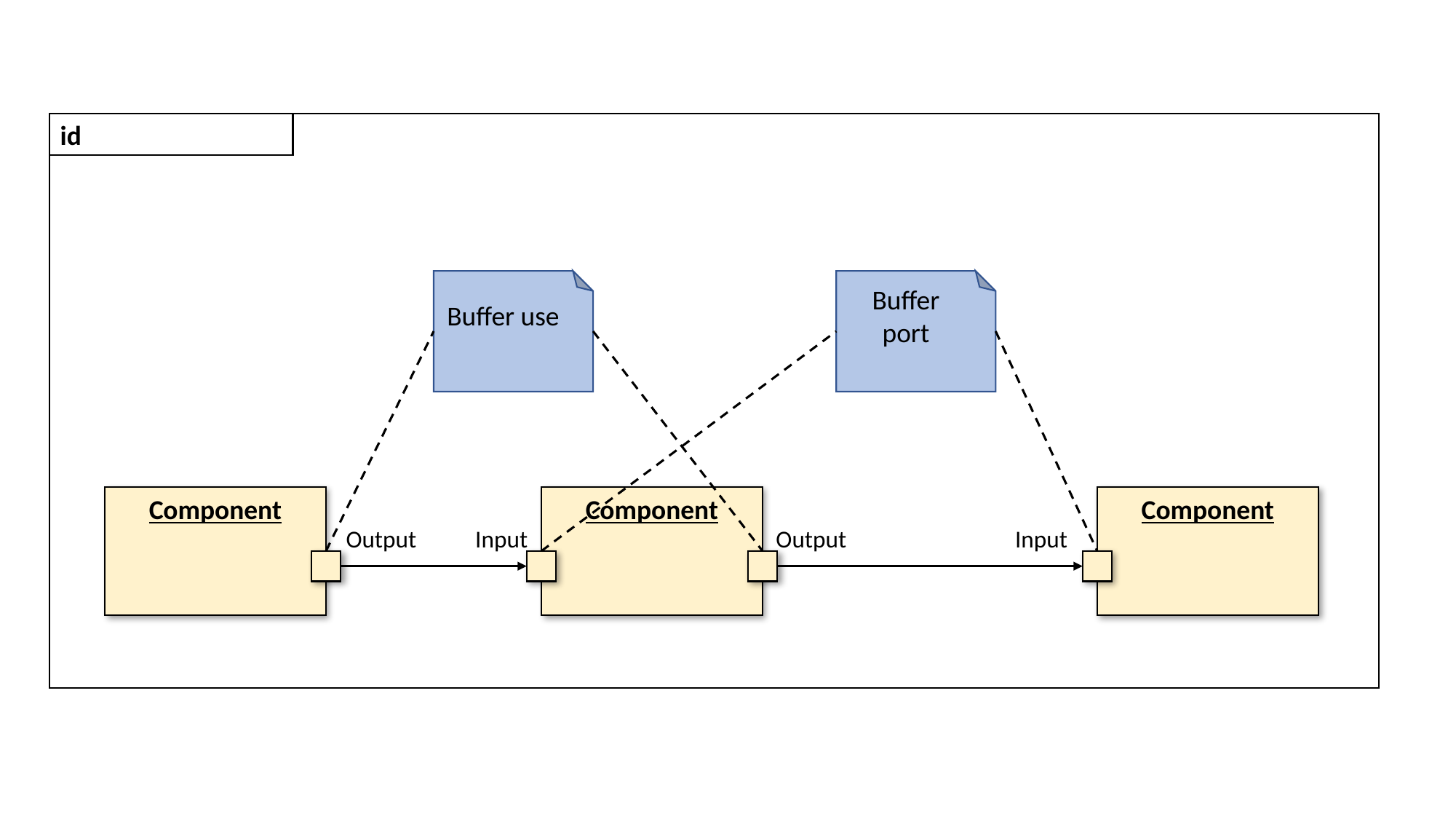

id

Buffer use

Buffer port

Component
Component
Component
Output
Input
Output
Input